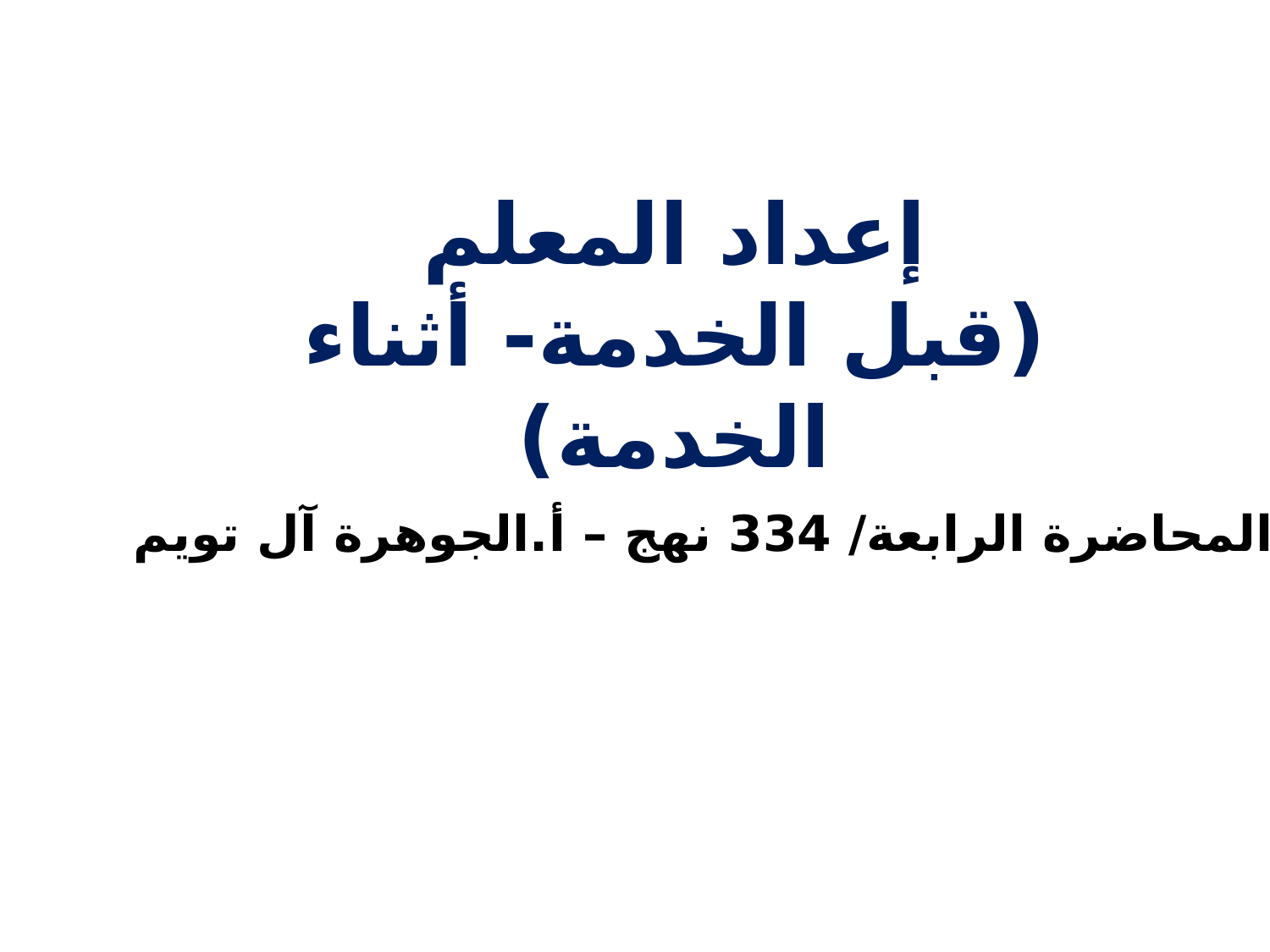

# إعداد المعلم (قبل الخدمة- أثناء الخدمة)
المحاضرة الرابعة/ 334 نهج – أ.الجوهرة آل تويم